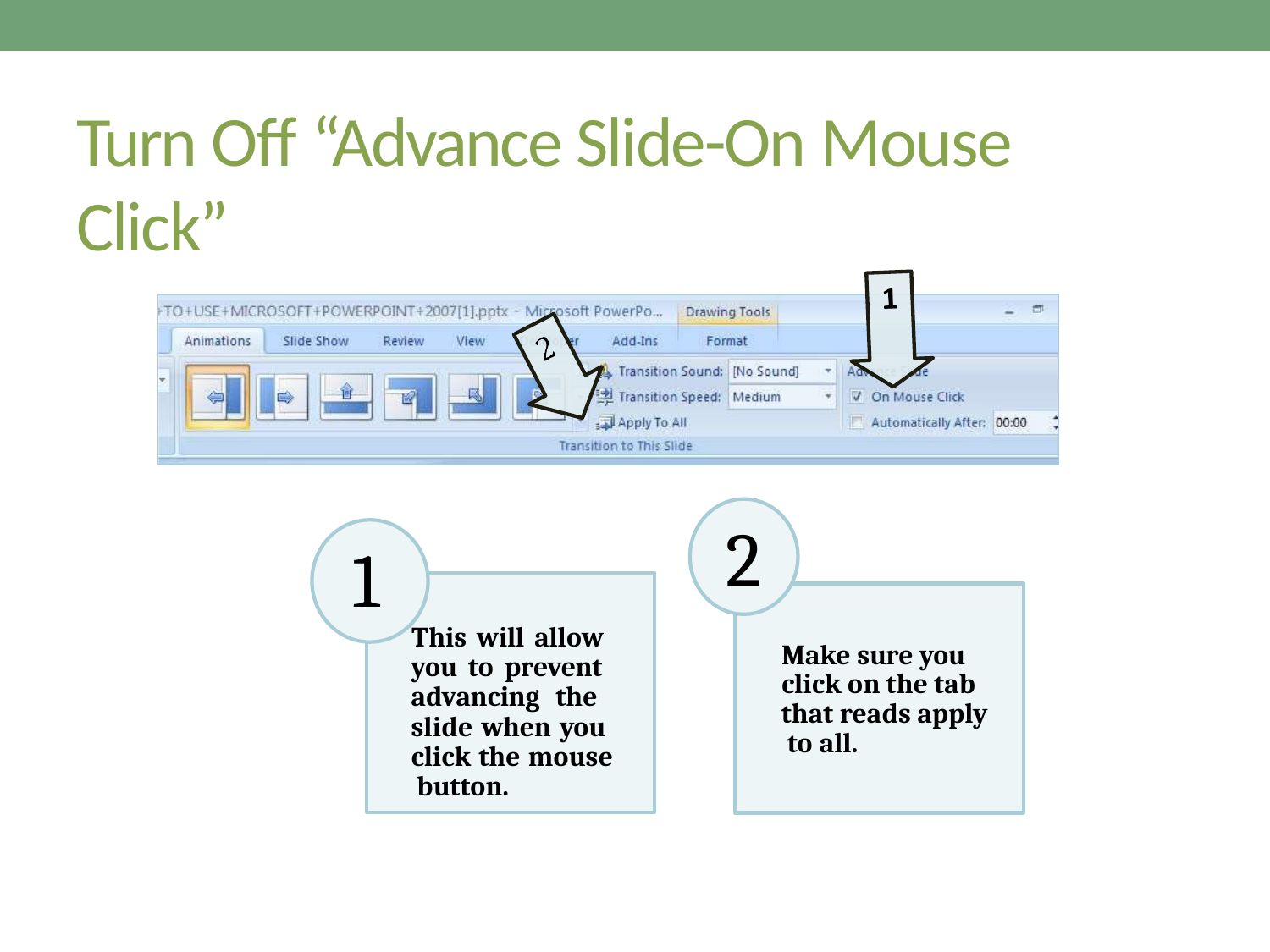

Turn Off “Advance Slide-On Mouse Click”

2

1

This will allow  you to prevent  advancing the  slide when you  click the mouse  button.
Make sure you  click on the tab  that reads apply  to all.